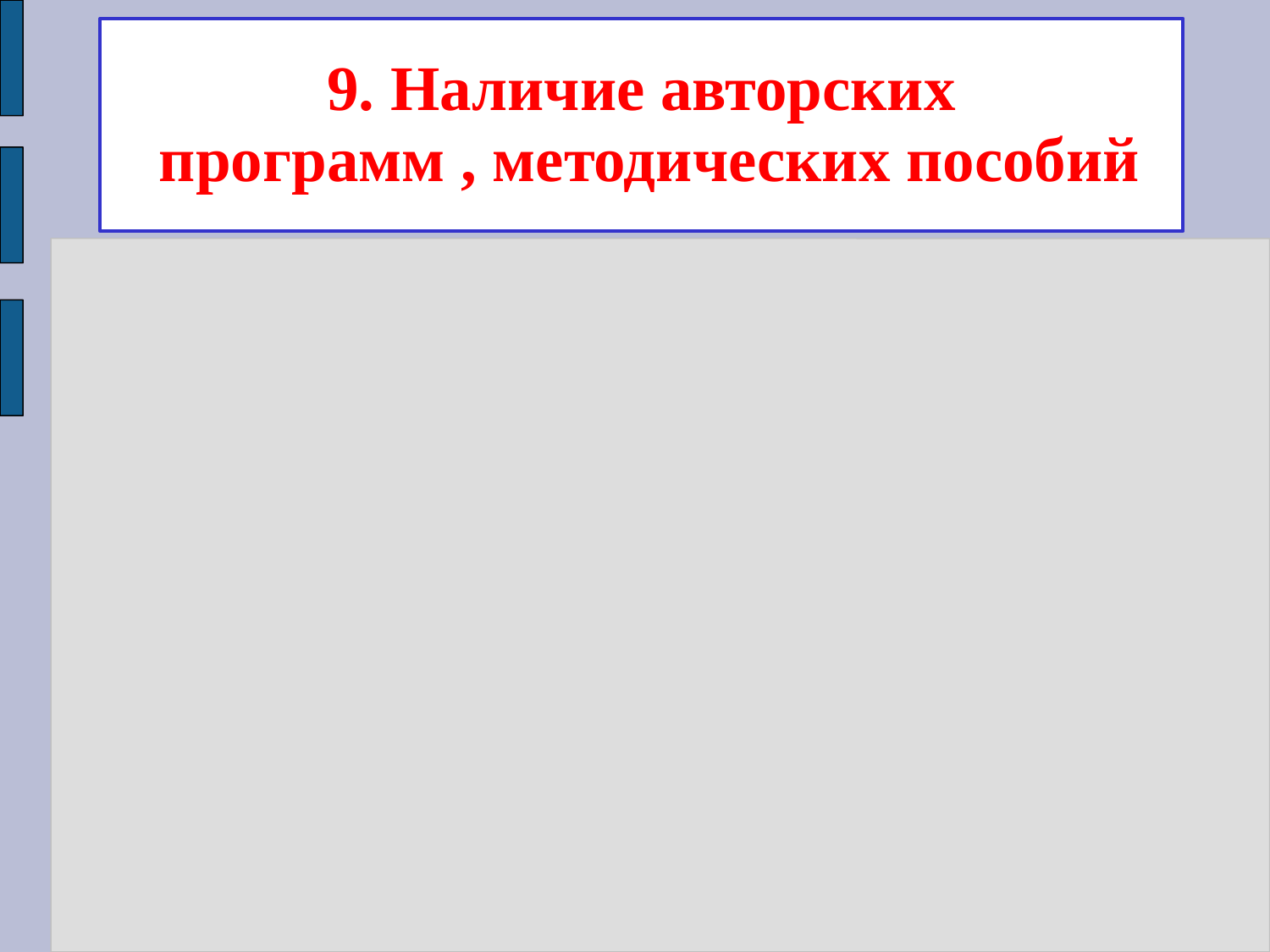

9. Наличие авторских
 программ , методических пособий